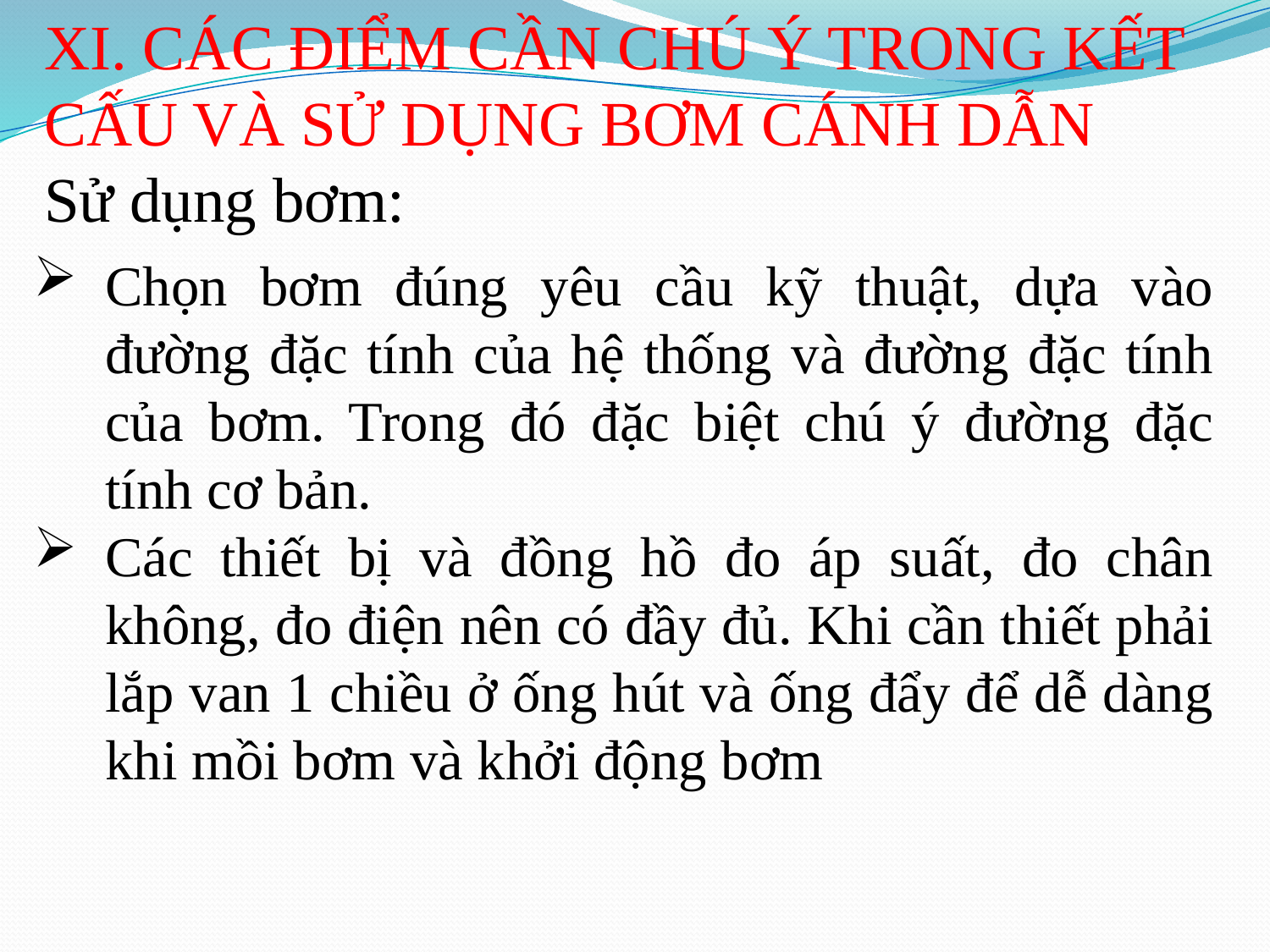

XI. CÁC ĐIỂM CẦN CHÚ Ý TRONG KẾT CẤU VÀ SỬ DỤNG BƠM CÁNH DẪN
Sử dụng bơm:
Chọn bơm đúng yêu cầu kỹ thuật, dựa vào đường đặc tính của hệ thống và đường đặc tính của bơm. Trong đó đặc biệt chú ý đường đặc tính cơ bản.
Các thiết bị và đồng hồ đo áp suất, đo chân không, đo điện nên có đầy đủ. Khi cần thiết phải lắp van 1 chiều ở ống hút và ống đẩy để dễ dàng khi mồi bơm và khởi động bơm